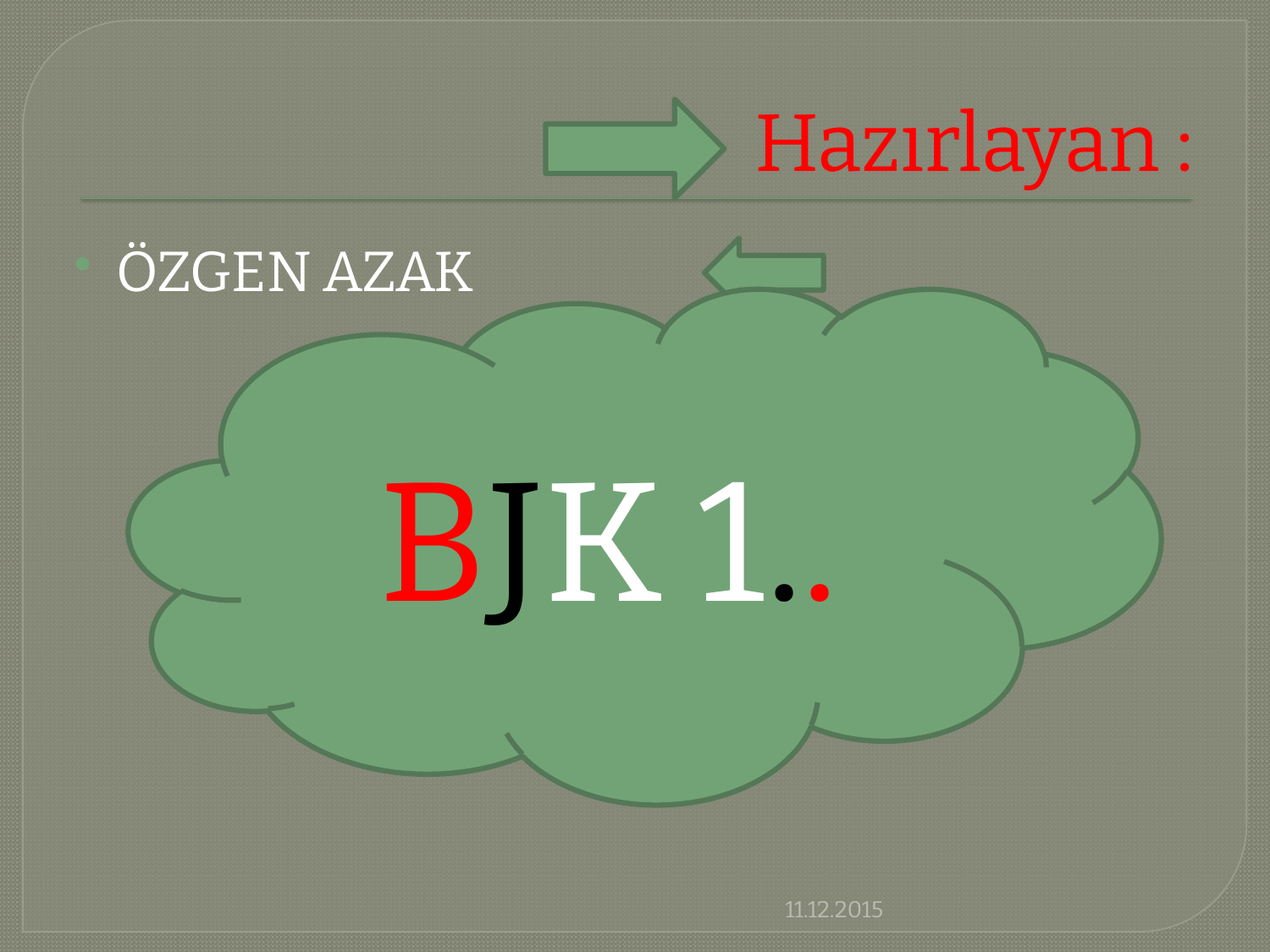

# Hazırlayan :

ÖZGEN AZAK

BJK 1..
11.12.2015